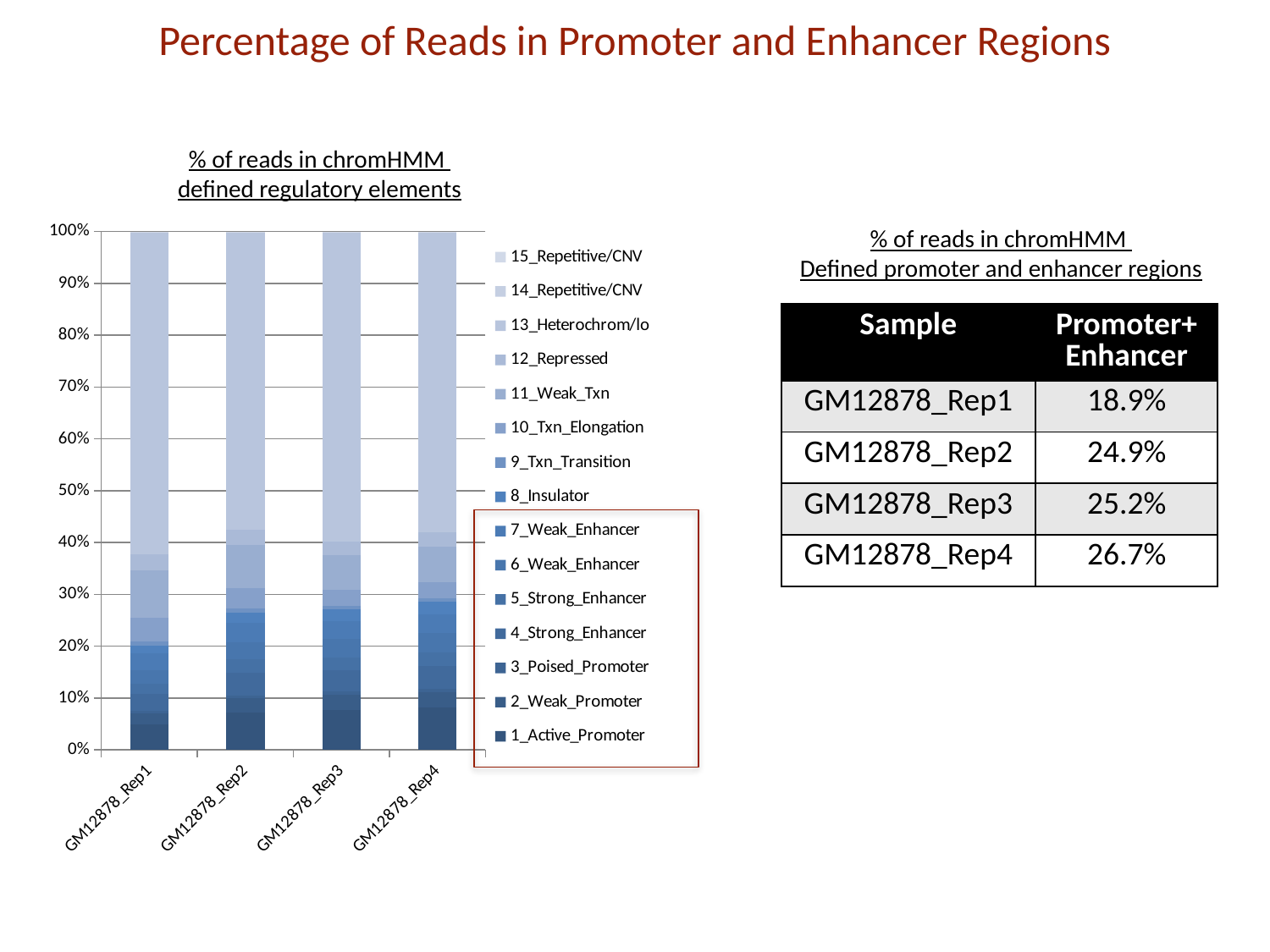

Percentage of Reads in Promoter and Enhancer Regions
% of reads in chromHMM
defined regulatory elements

### Chart

| Category | 1_Active_Promoter | 2_Weak_Promoter | 3_Poised_Promoter | 4_Strong_Enhancer | 5_Strong_Enhancer | 6_Weak_Enhancer | 7_Weak_Enhancer | 8_Insulator | 9_Txn_Transition | 10_Txn_Elongation | 11_Weak_Txn | 12_Repressed | 13_Heterochrom/lo | 14_Repetitive/CNV | 15_Repetitive/CNV |
|---|---|---|---|---|---|---|---|---|---|---|---|---|---|---|---|
| GM12878_Rep1 | 0.050235742693686 | 0.0211917400110086 | 0.00485156979543928 | 0.032746698537501 | 0.0203470138257586 | 0.0262661044074461 | 0.0333542373465307 | 0.015372487725256 | 0.00869910453310493 | 0.0457137087678455 | 0.0928246749491322 | 0.031344916356742 | 0.631164580442649 | 0.00130784306951814 | 0.000580312990664108 |
| GM12878_Rep2 | 0.0735454809971236 | 0.0277764181904971 | 0.00603426540298117 | 0.0449493067456115 | 0.0258416837849549 | 0.034085637183174 | 0.0367789211990219 | 0.0200410838916733 | 0.00861959985694806 | 0.0409469153400181 | 0.0846731440407488 | 0.0297507891528357 | 0.584848806053823 | 0.00113819976164016 | 0.000610763306998044 |
| GM12878_Rep3 | 0.0789586915479421 | 0.0289739329300546 | 0.00641799808752485 | 0.0422611788703514 | 0.0243823729483817 | 0.0364313502123214 | 0.0351596590948454 | 0.0235507439723049 | 0.00694086736945541 | 0.0313362535372083 | 0.0683032990102651 | 0.0269658246645632 | 0.608467523966324 | 0.00105229198368835 | 0.000595003710171825 |
| GM12878_Rep4 | 0.0831148634399365 | 0.0304503695621405 | 0.00650313537684333 | 0.0455304963943813 | 0.0259447534806533 | 0.0386007058262725 | 0.0365461747535595 | 0.0242027938419815 | 0.00722460226157954 | 0.0325188676172683 | 0.0699049275935377 | 0.0273521677689847 | 0.591066561520975 | 0.00107268833045977 | 0.000610032037969964 |
% of reads in chromHMM
Defined promoter and enhancer regions
| Sample | Promoter+ Enhancer |
| --- | --- |
| GM12878\_Rep1 | 18.9% |
| GM12878\_Rep2 | 24.9% |
| GM12878\_Rep3 | 25.2% |
| GM12878\_Rep4 | 26.7% |